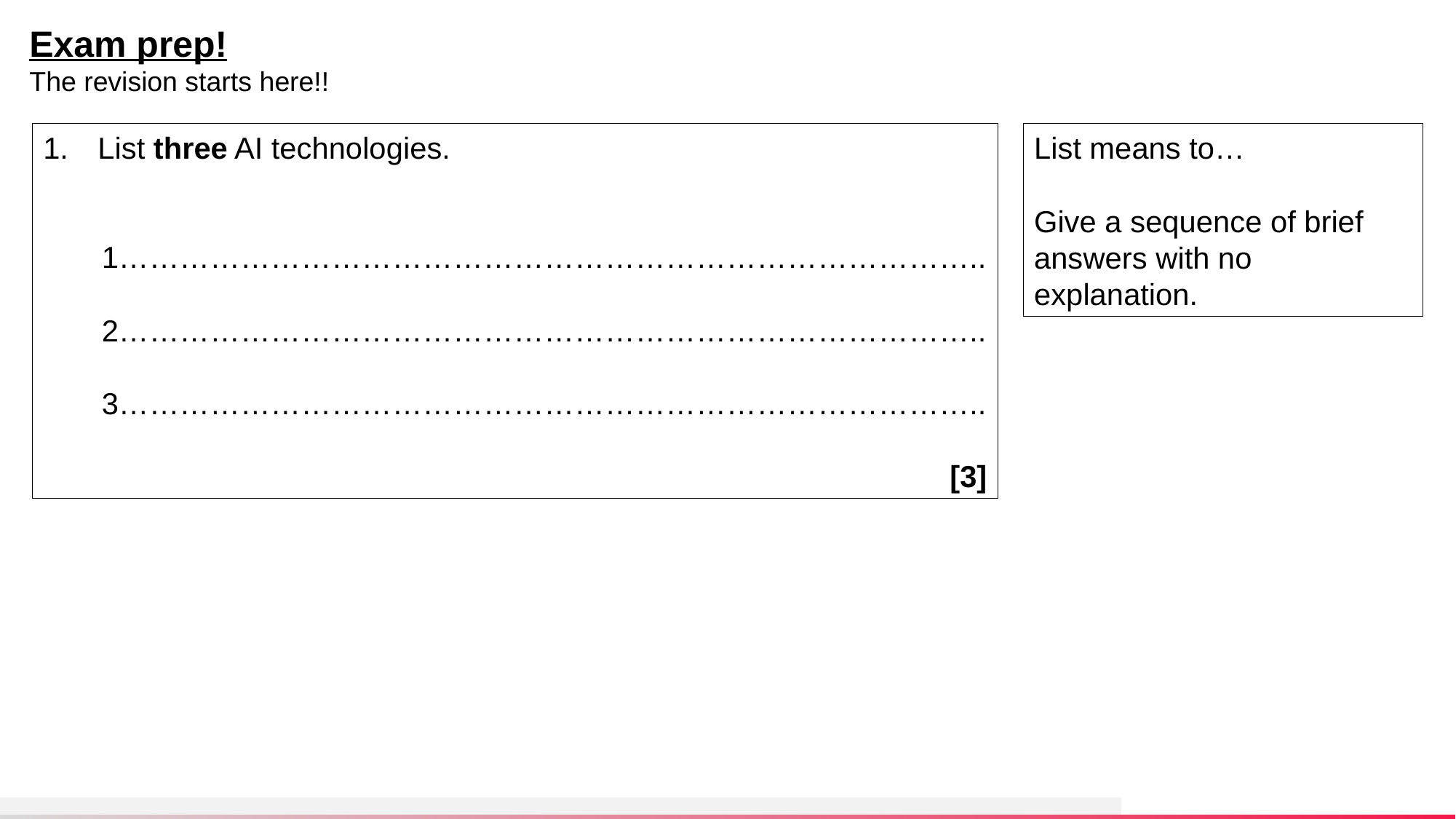

Exam prep!
The revision starts here!!
List three AI technologies.

       1…………………………………………………………………………..
       2…………………………………………………………………………..
       3…………………………………………………………………………..
                     [3]
List means to…

Give a sequence of brief answers with no explanation.